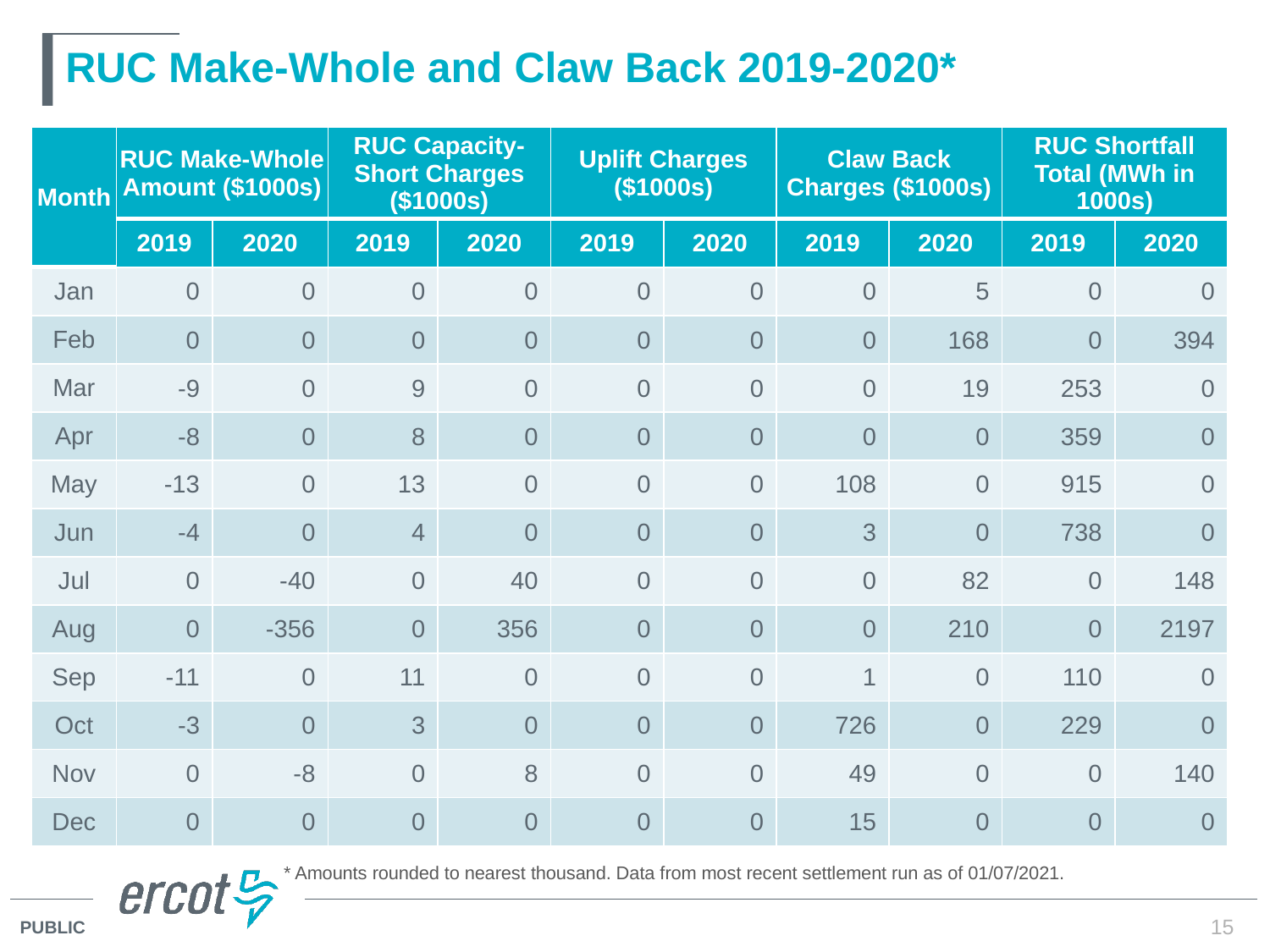

# RUC Make-Whole and Claw Back 2019-2020*
| Month | RUC Make-Whole Amount ($1000s) |  | RUC Capacity-Short Charges ($1000s) |  | Uplift Charges ($1000s) |  | Claw Back Charges ($1000s) |  | RUC Shortfall Total (MWh in 1000s) |  |
| --- | --- | --- | --- | --- | --- | --- | --- | --- | --- | --- |
|  | 2019 | 2020 | 2019 | 2020 | 2019 | 2020 | 2019 | 2020 | 2019 | 2020 |
| Jan | 0 | 0 | 0 | 0 | 0 | 0 | 0 | 5 | 0 | 0 |
| Feb | 0 | 0 | 0 | 0 | 0 | 0 | 0 | 168 | 0 | 394 |
| Mar | -9 | 0 | 9 | 0 | 0 | 0 | 0 | 19 | 253 | 0 |
| Apr | -8 | 0 | 8 | 0 | 0 | 0 | 0 | 0 | 359 | 0 |
| May | -13 | 0 | 13 | 0 | 0 | 0 | 108 | 0 | 915 | 0 |
| Jun | -4 | 0 | 4 | 0 | 0 | 0 | 3 | 0 | 738 | 0 |
| Jul | 0 | -40 | 0 | 40 | 0 | 0 | 0 | 82 | 0 | 148 |
| Aug | 0 | -356 | 0 | 356 | 0 | 0 | 0 | 210 | 0 | 2197 |
| Sep | -11 | 0 | 11 | 0 | 0 | 0 | 1 | 0 | 110 | 0 |
| Oct | -3 | 0 | 3 | 0 | 0 | 0 | 726 | 0 | 229 | 0 |
| Nov | 0 | -8 | 0 | 8 | 0 | 0 | 49 | 0 | 0 | 140 |
| Dec | 0 | 0 | 0 | 0 | 0 | 0 | 15 | 0 | 0 | 0 |
* Amounts rounded to nearest thousand. Data from most recent settlement run as of 01/07/2021.
15